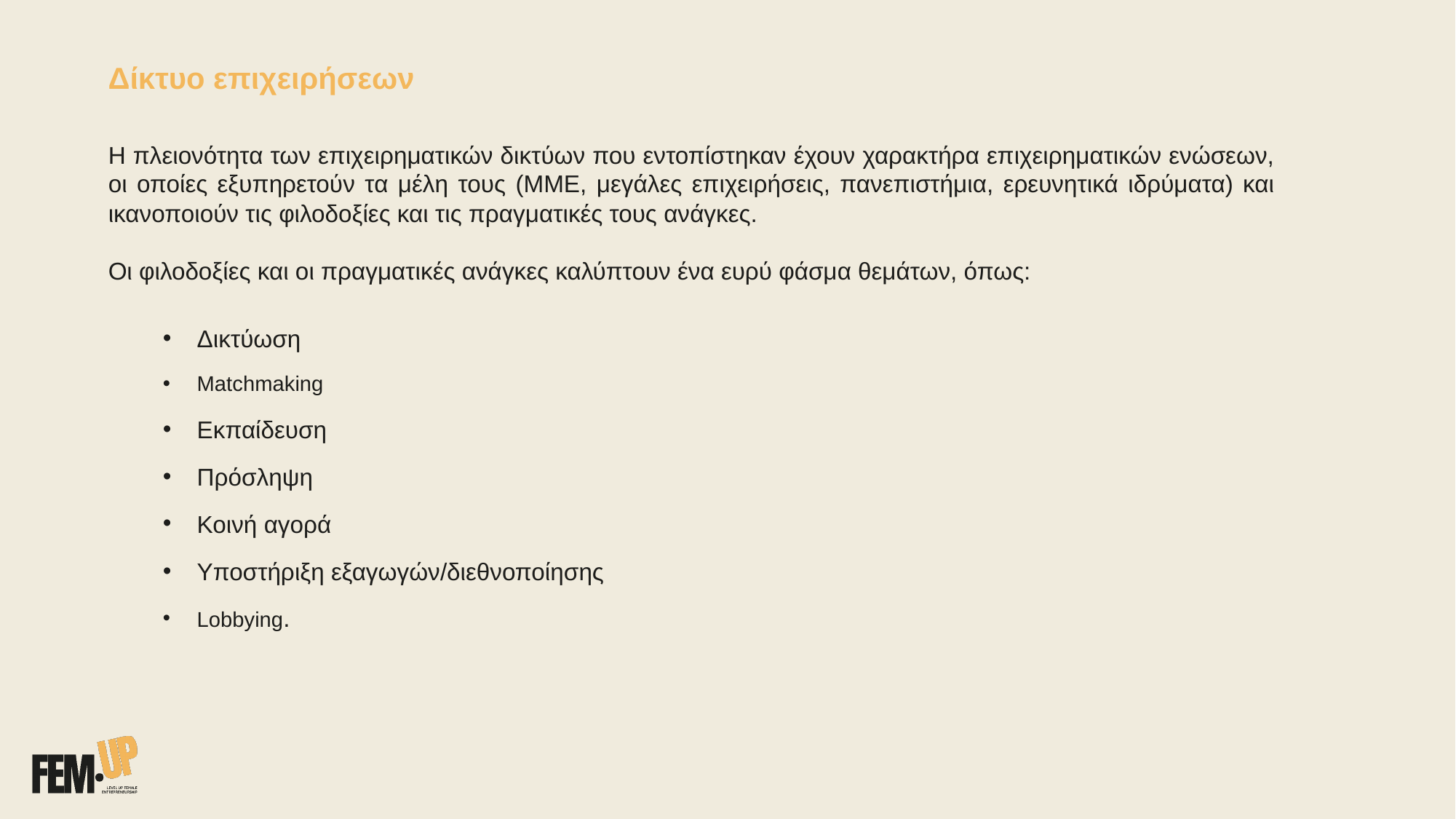

Δίκτυο επιχειρήσεων
Η πλειονότητα των επιχειρηματικών δικτύων που εντοπίστηκαν έχουν χαρακτήρα επιχειρηματικών ενώσεων, οι οποίες εξυπηρετούν τα μέλη τους (ΜΜΕ, μεγάλες επιχειρήσεις, πανεπιστήμια, ερευνητικά ιδρύματα) και ικανοποιούν τις φιλοδοξίες και τις πραγματικές τους ανάγκες.

Οι φιλοδοξίες και οι πραγματικές ανάγκες καλύπτουν ένα ευρύ φάσμα θεμάτων, όπως:

Δικτύωση
Matchmaking
Εκπαίδευση
Πρόσληψη
Κοινή αγορά
Υποστήριξη εξαγωγών/διεθνοποίησης
Lobbying.